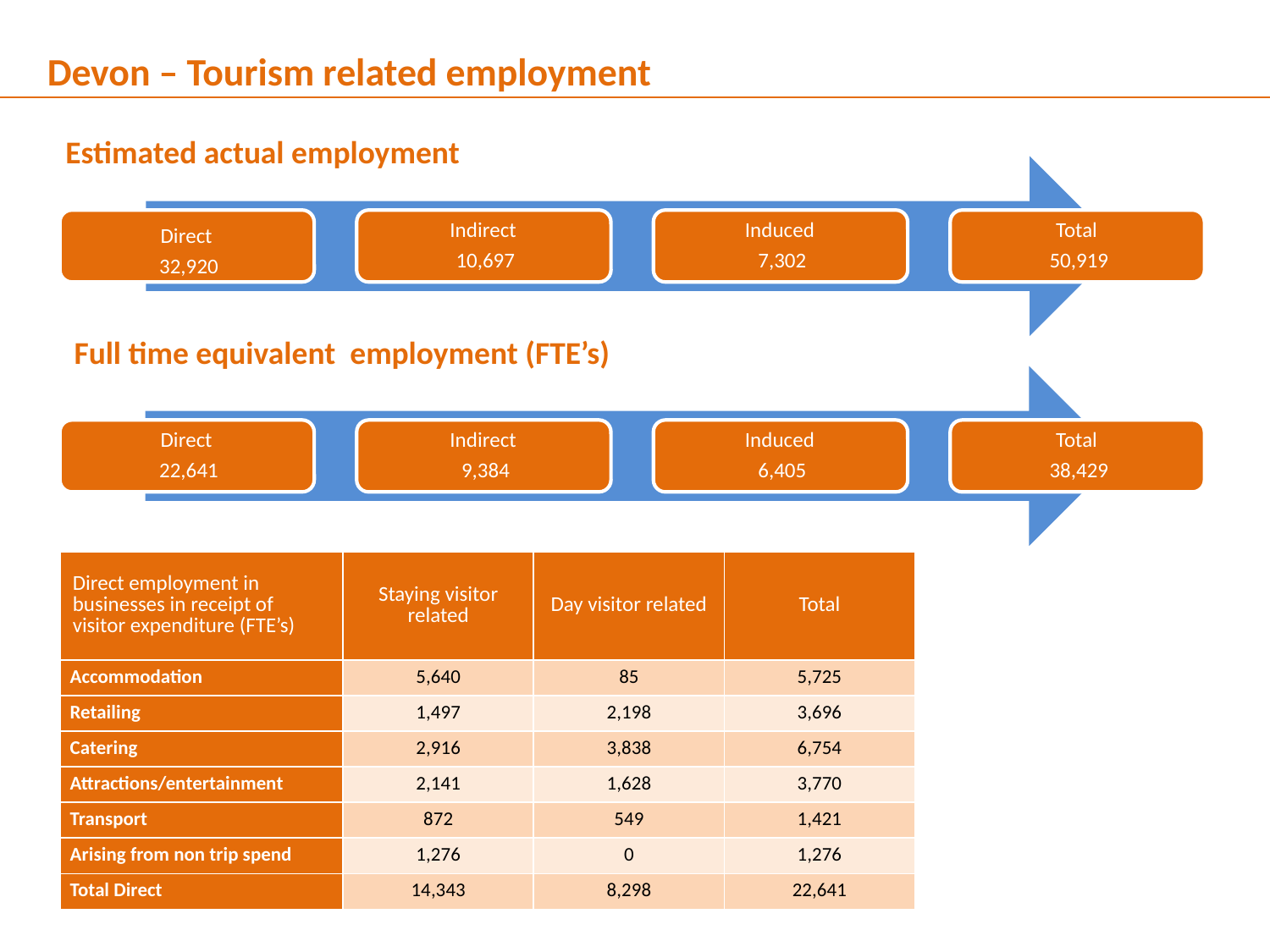

Devon – Tourism related employment

Estimated actual employment

Direct
32,920

Indirect
10,697
Induced
7,302
Total
50,919
Full time equivalent  employment (FTE’s)
Direct
22,641
Indirect
9,384
Induced
6,405
Total
38,429
| Direct employment in businesses in receipt of visitor expenditure (FTE’s) | Staying visitor related | Day visitor related | Total |
| --- | --- | --- | --- |
| Accommodation | 5,640 | 85 | 5,725 |
| Retailing | 1,497 | 2,198 | 3,696 |
| Catering | 2,916 | 3,838 | 6,754 |
| Attractions/entertainment | 2,141 | 1,628 | 3,770 |
| Transport | 872 | 549 | 1,421 |
| Arising from non trip spend | 1,276 | 0 | 1,276 |
| Total Direct | 14,343 | 8,298 | 22,641 |
6